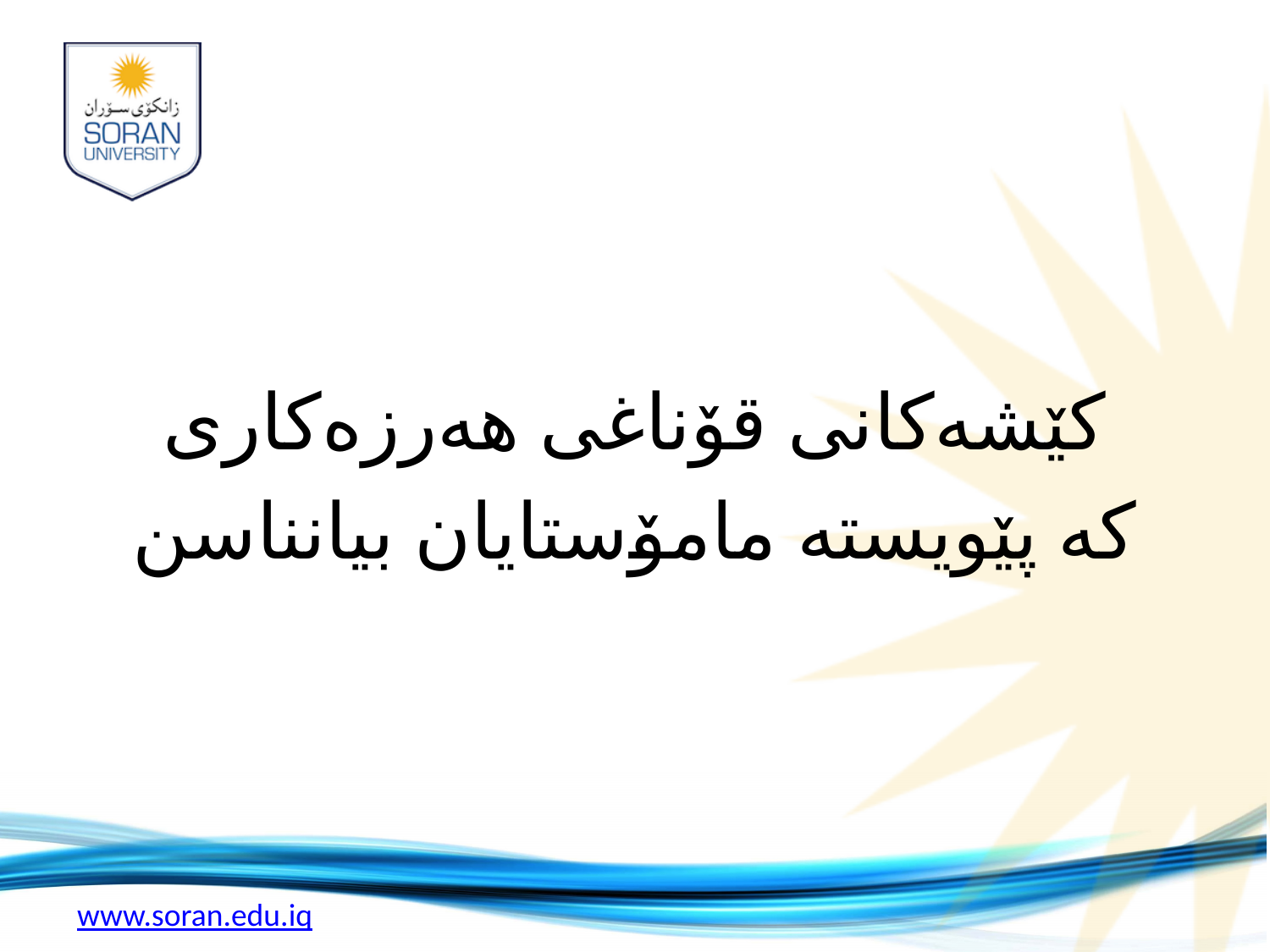

کێشه‌کانی قۆناغی هه‌رزه‌کاری
که‌ پێویسته‌ مامۆستایان بیانناسن